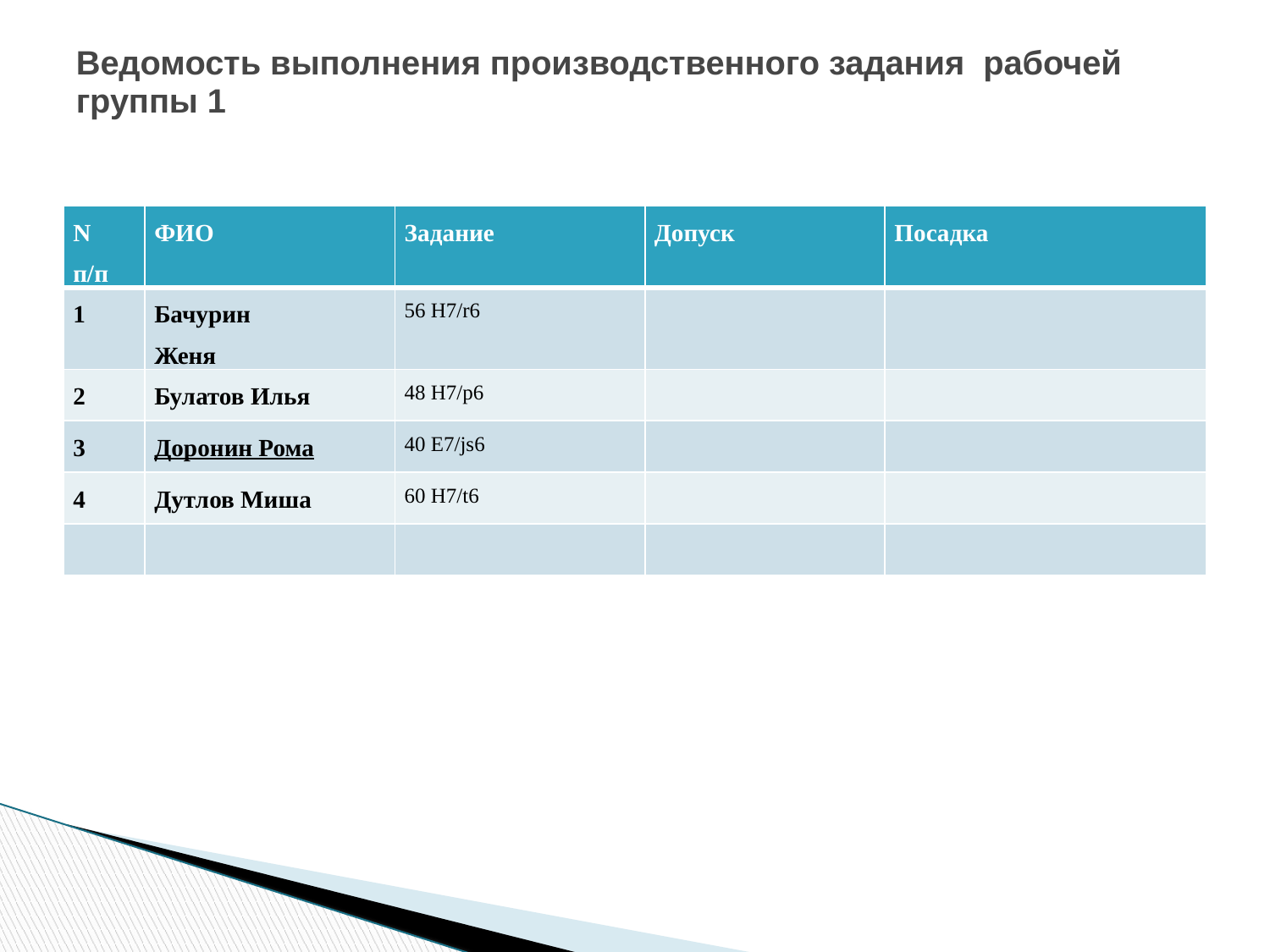

# Ведомость выполнения производственного задания  рабочей группы 1
| N п/п | ФИО | Задание | Допуск | Посадка |
| --- | --- | --- | --- | --- |
| 1 | Бачурин Женя | 56 Н7/r6 |  |  |
| 2 | Булатов Илья | 48 Н7/p6 |  |  |
| 3 | Доронин Рома | 40 Е7/js6 |  |  |
| 4 | Дутлов Миша | 60 H7/t6 |  |  |
|  |  |  |  |  |